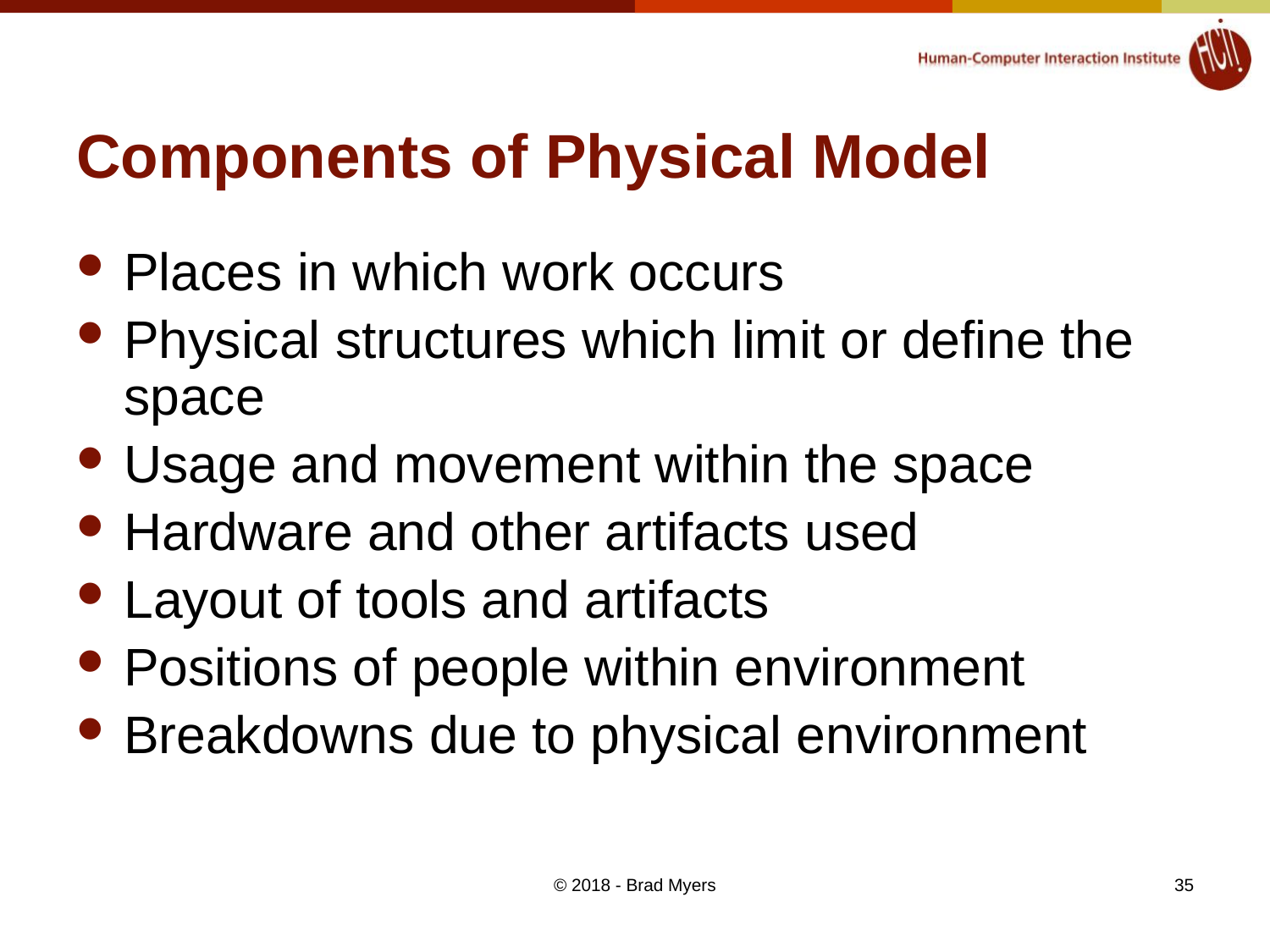

# Components of Physical Model
Places in which work occurs
Physical structures which limit or define the space
Usage and movement within the space
Hardware and other artifacts used
Layout of tools and artifacts
Positions of people within environment
Breakdowns due to physical environment
© 2018 - Brad Myers
35